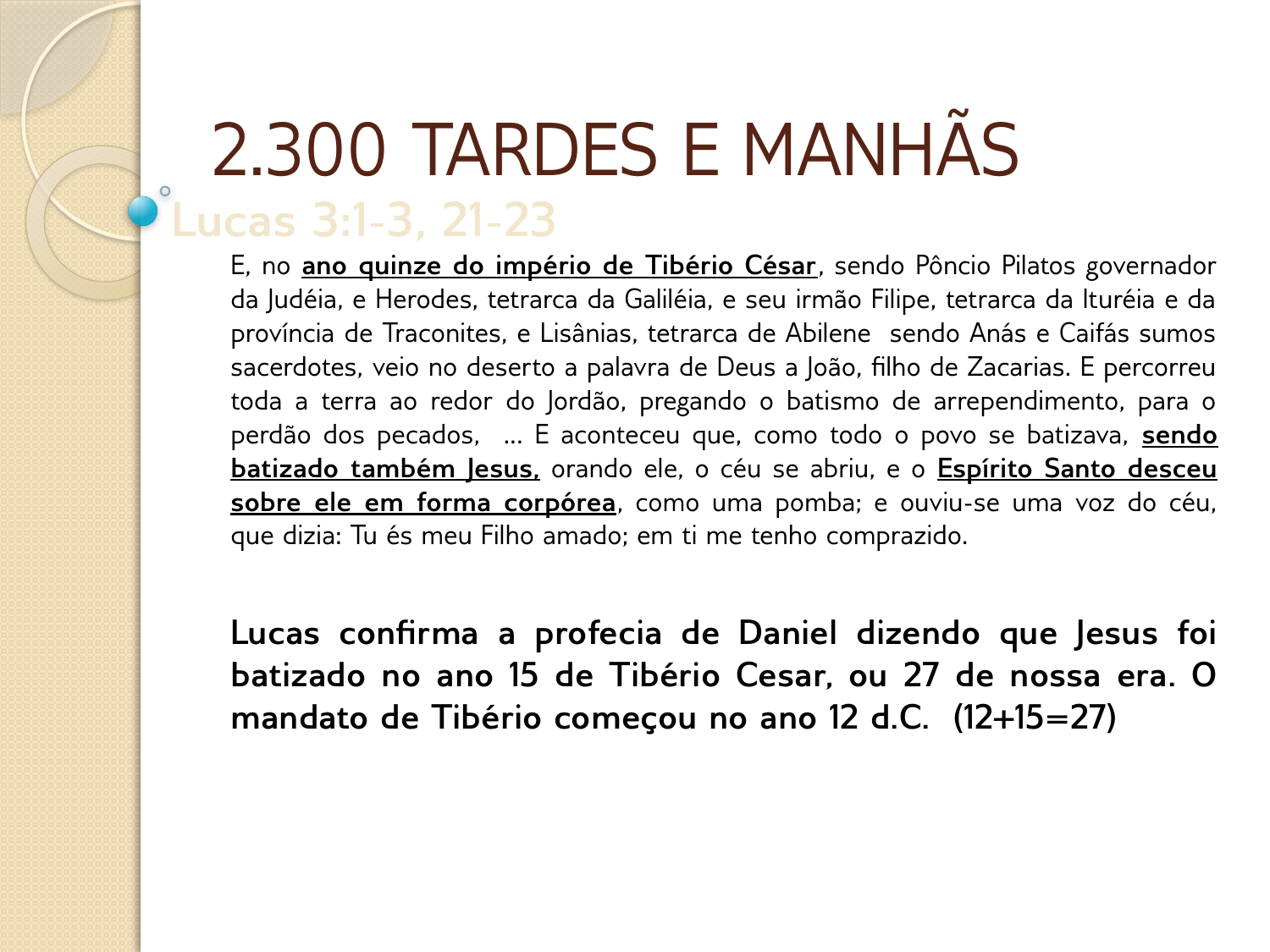

2.300 TARDES E MANHÃS
Lucas 3:1-3, 21-23
E, no ano quinze do império de Tibério César, sendo Pôncio Pilatos governador da Judéia, e Herodes, tetrarca da Galiléia, e seu irmão Filipe, tetrarca da Ituréia e da província de Traconites, e Lisânias, tetrarca de Abilene  sendo Anás e Caifás sumos sacerdotes, veio no deserto a palavra de Deus a João, filho de Zacarias. E percorreu toda a terra ao redor do Jordão, pregando o batismo de arrependimento, para o perdão dos pecados,  ... E aconteceu que, como todo o povo se batizava, sendo batizado também Jesus, orando ele, o céu se abriu, e o Espírito Santo desceu sobre ele em forma corpórea, como uma pomba; e ouviu-se uma voz do céu, que dizia: Tu és meu Filho amado; em ti me tenho comprazido.

Lucas confirma a profecia de Daniel dizendo que Jesus foi batizado no ano 15 de Tibério Cesar, ou 27 de nossa era. O mandato de Tibério começou no ano 12 d.C.  (12+15=27)